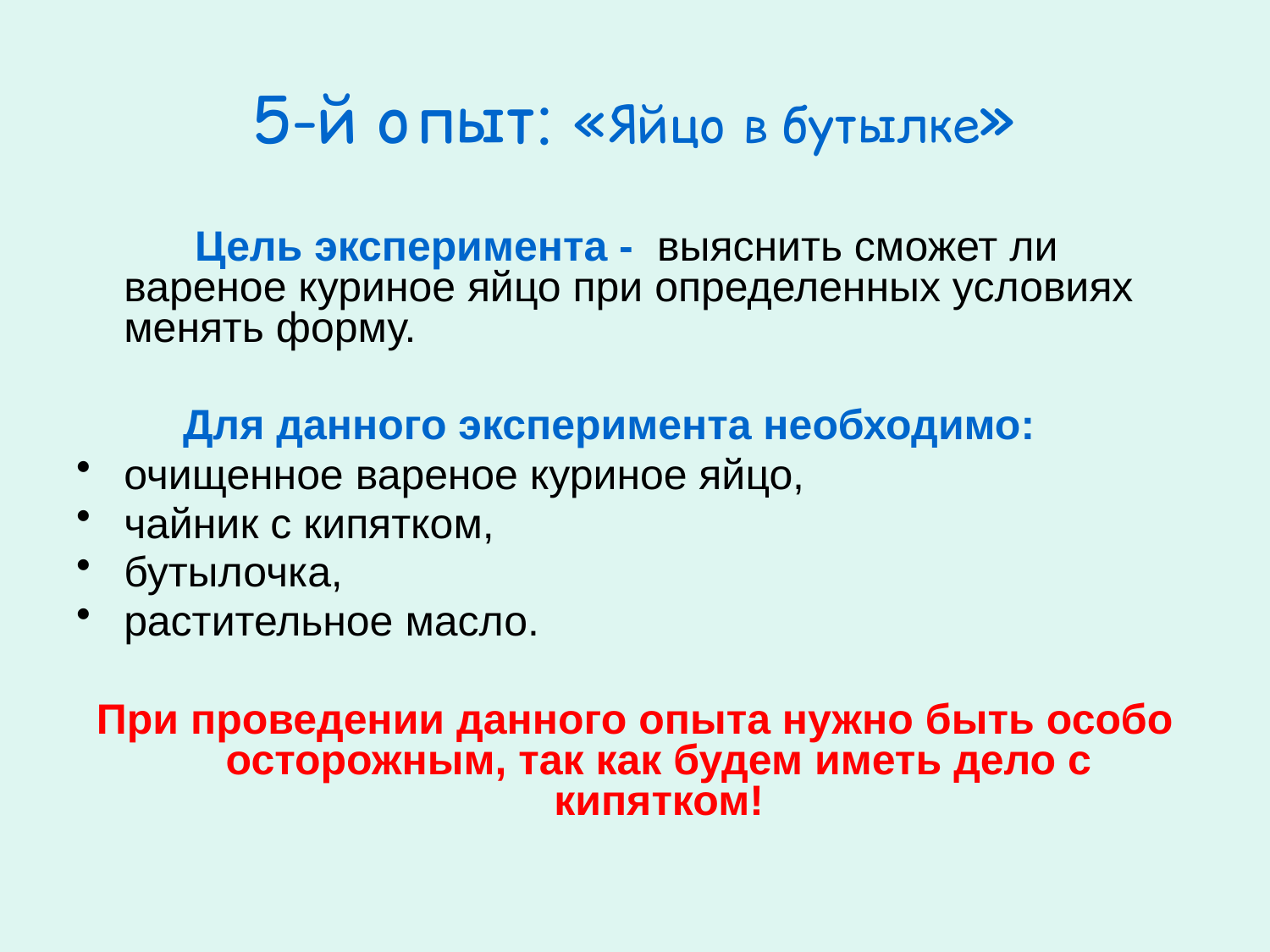

# 5-й опыт: «Яйцо в бутылке»
          Цель эксперимента -  выяснить сможет ли вареное куриное яйцо при определенных условиях менять форму.

         Для данного эксперимента необходимо:
очищенное вареное куриное яйцо,
чайник с кипятком,
бутылочка,
растительное масло.

При проведении данного опыта нужно быть особо осторожным, так как будем иметь дело с кипятком!